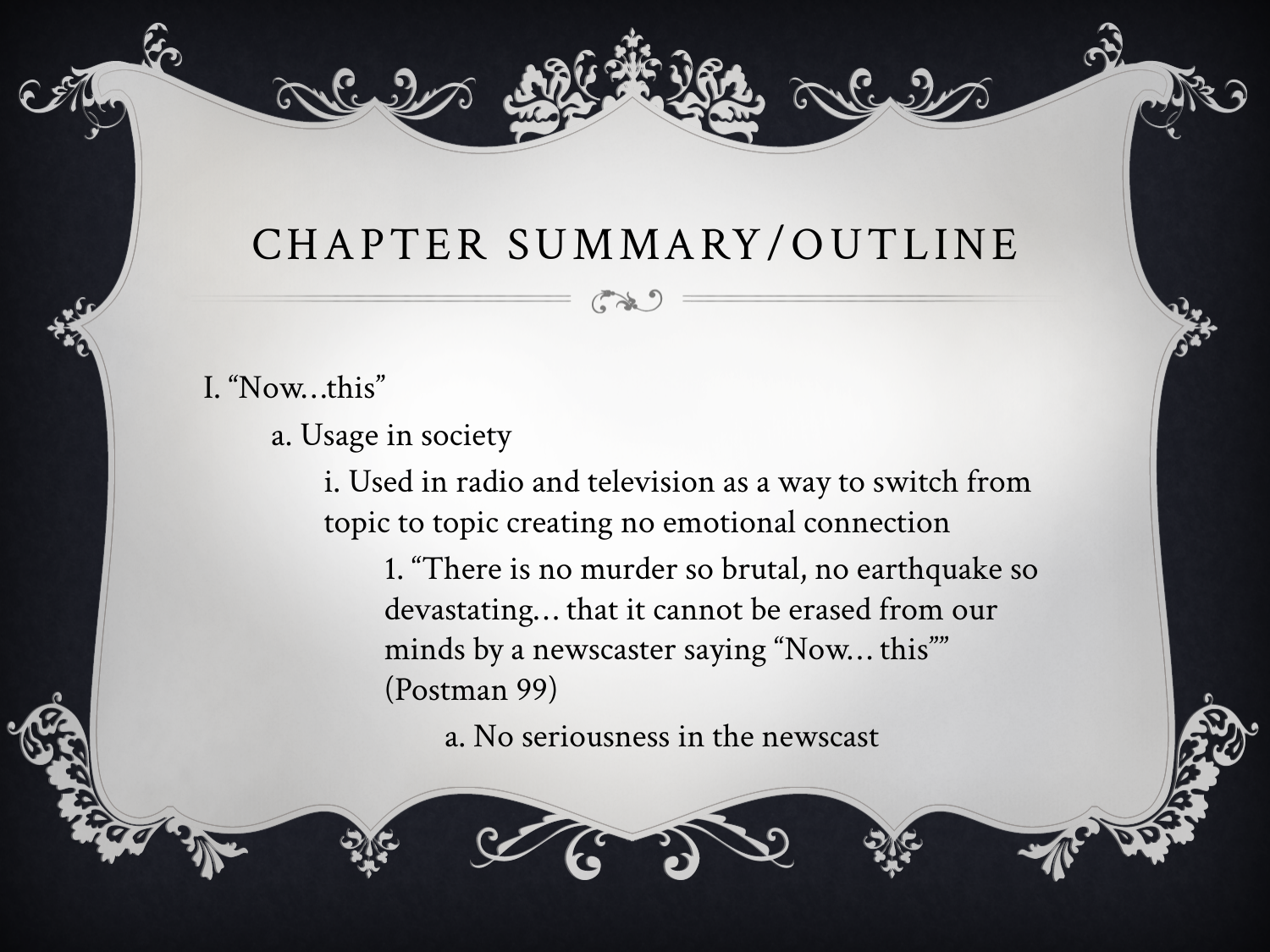

# Chapter Summary/Outline
I. “Now…this”
a. Usage in society
i. Used in radio and television as a way to switch from topic to topic creating no emotional connection
1. “There is no murder so brutal, no earthquake so devastating… that it cannot be erased from our minds by a newscaster saying “Now… this”” (Postman 99)
a. No seriousness in the newscast